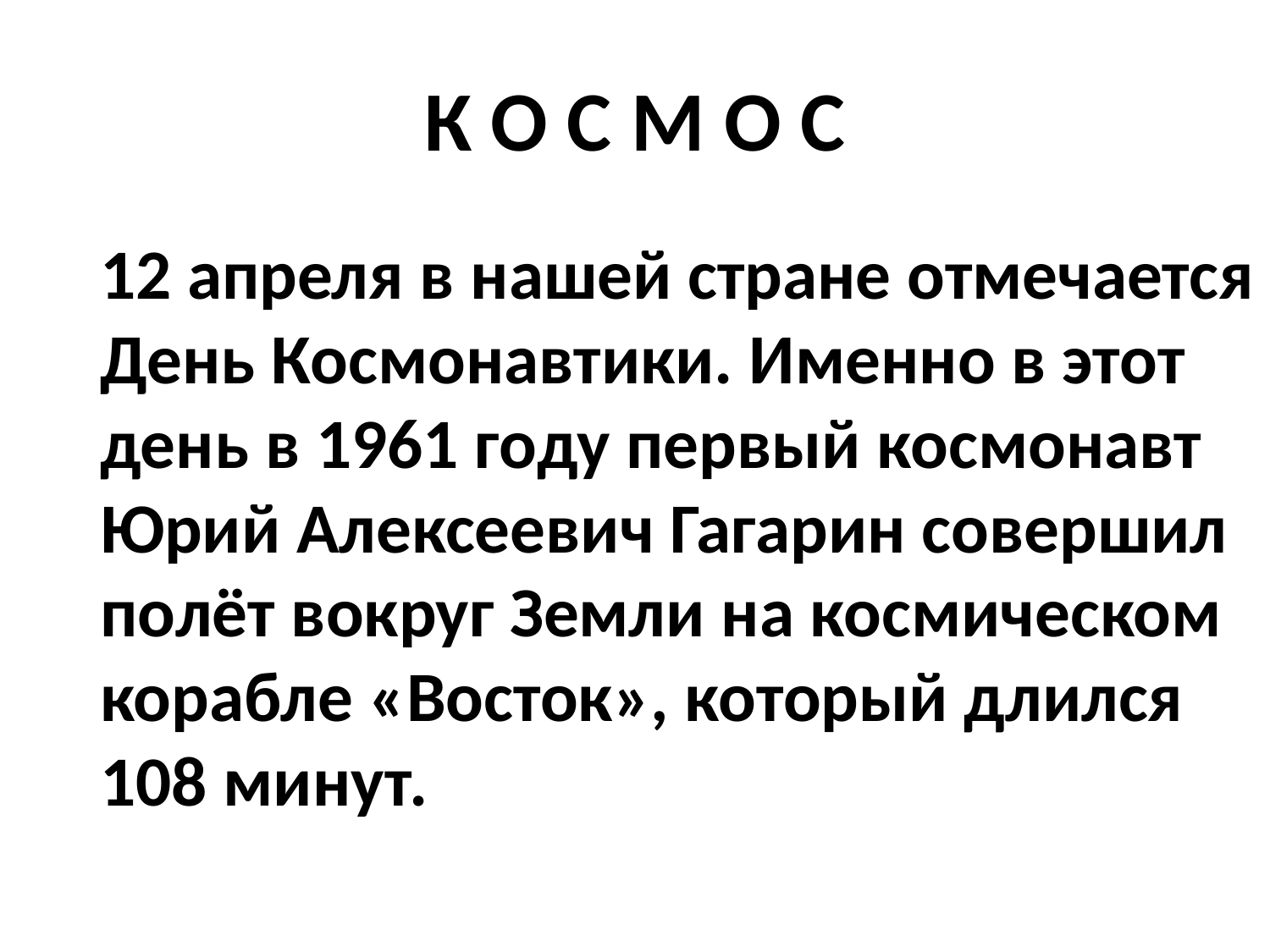

# К О С М О С
	12 апреля в нашей стране отмечается День Космонавтики. Именно в этот день в 1961 году первый космонавт Юрий Алексеевич Гагарин совершил полёт вокруг Земли на космическом корабле «Восток», который длился 108 минут.